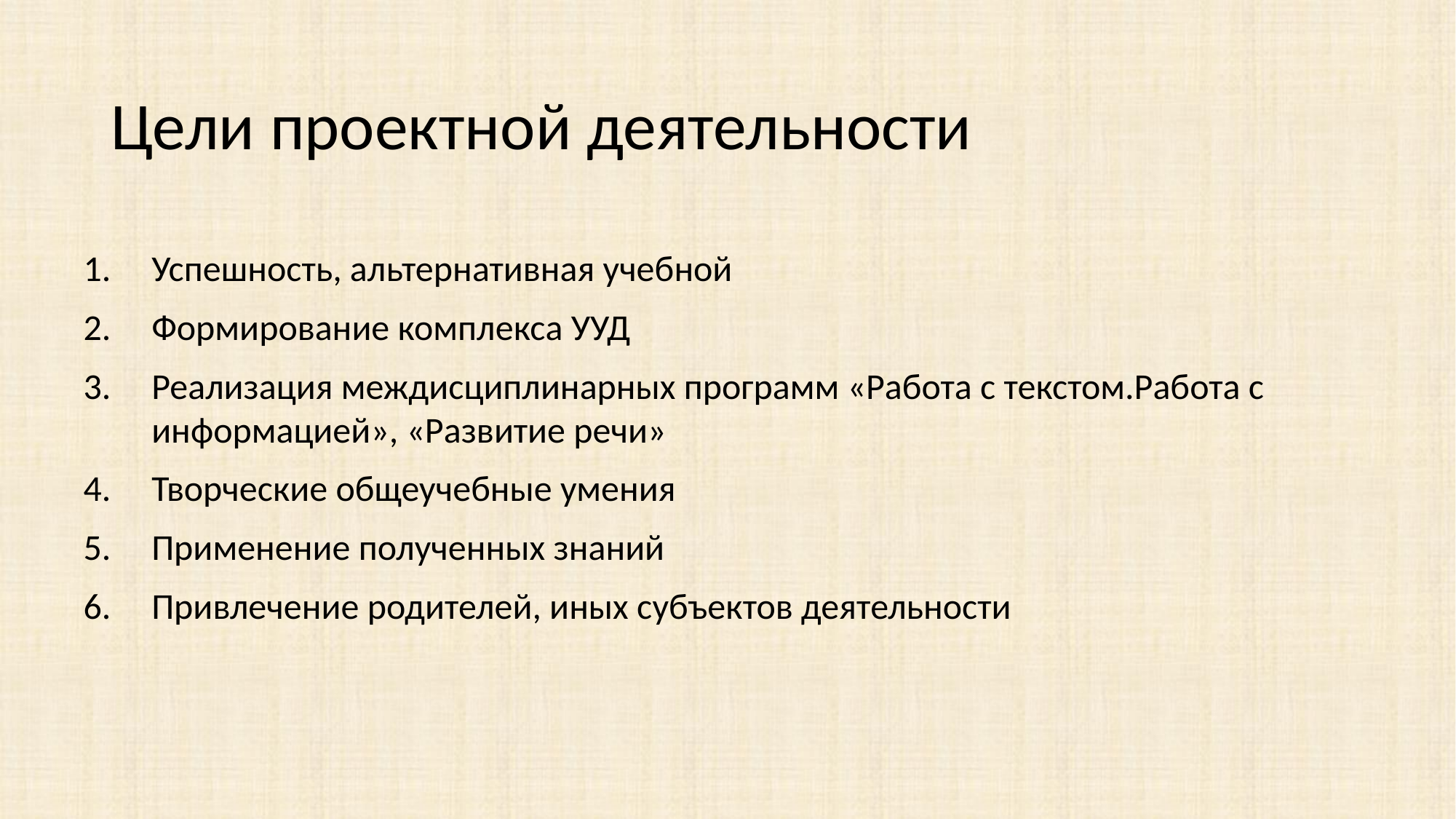

Цели проектной деятельности
Успешность, альтернативная учебной
Формирование комплекса УУД
Реализация междисциплинарных программ «Работа с текстом.Работа с информацией», «Развитие речи»
Творческие общеучебные умения
Применение полученных знаний
Привлечение родителей, иных субъектов деятельности